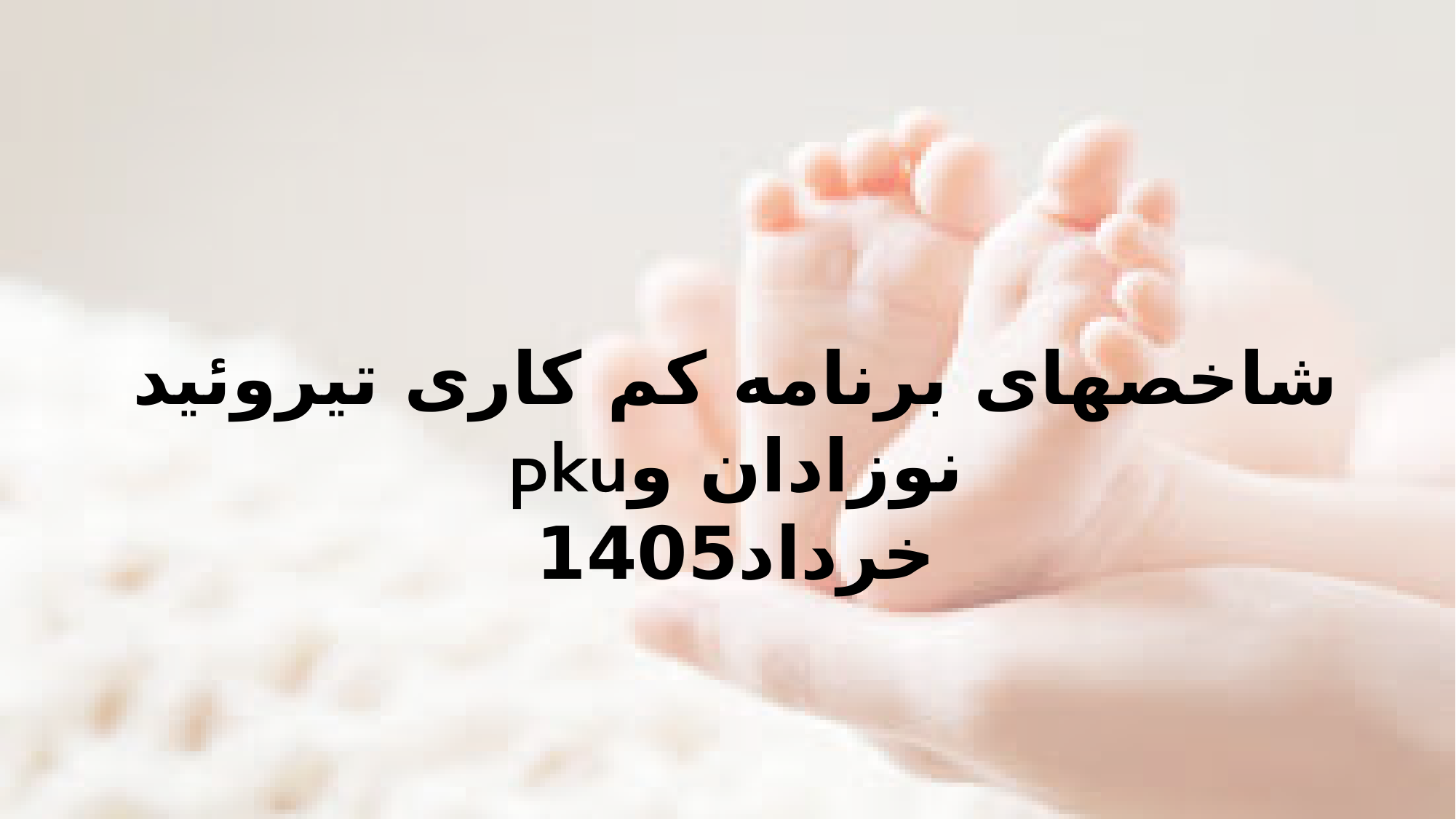

شاخصهای برنامه کم کاری تیروئید نوزادان وpku
خرداد1405